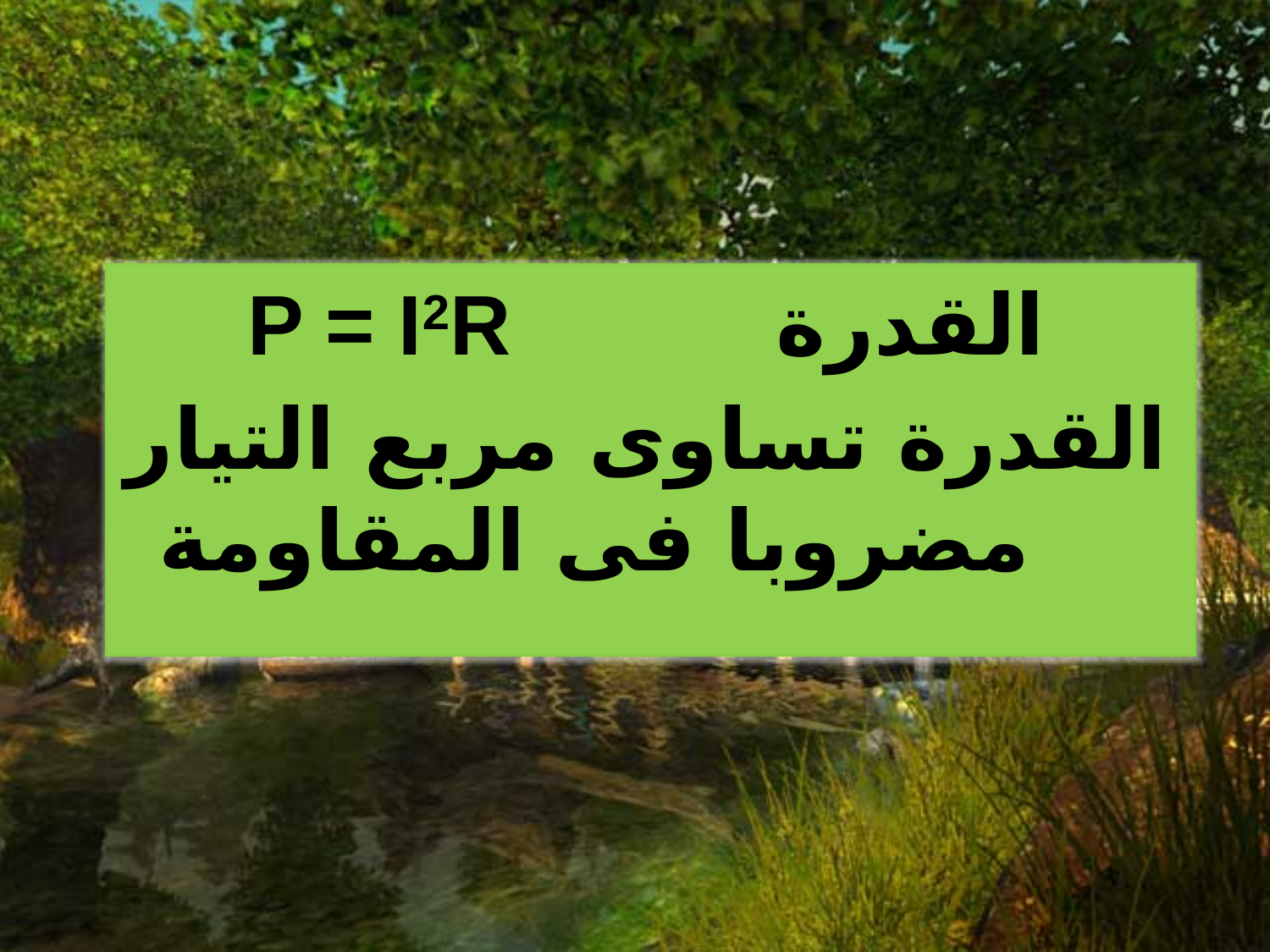

القدرة         P = I2R
القدرة تساوى مربع التيار مضروبا فى المقاومة